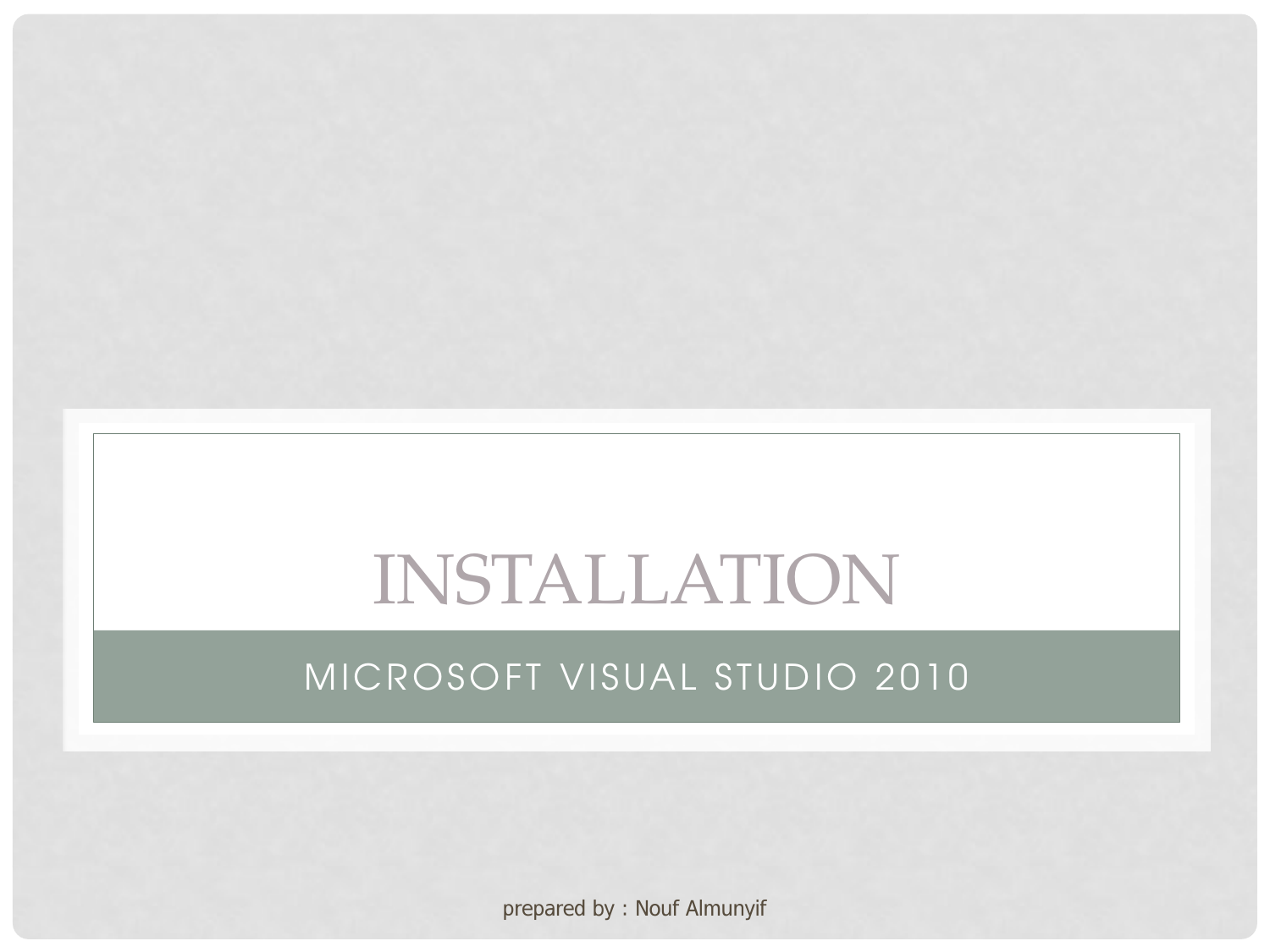

# Installation
Microsoft Visual Studio 2010
prepared by : Nouf Almunyif